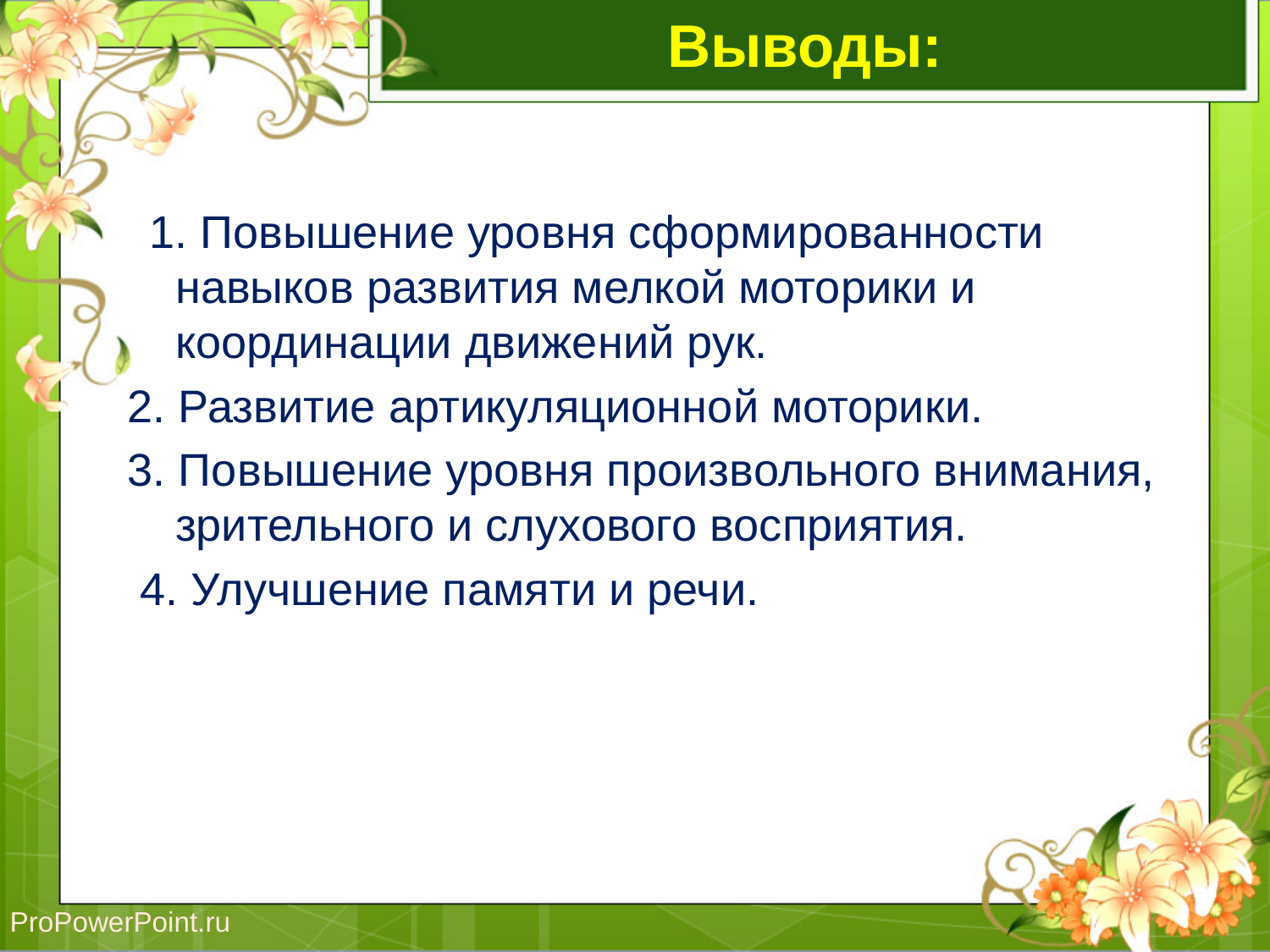

# Выводы:
  1. Повышение уровня сформированности навыков развития мелкой моторики и координации движений рук.
2. Развитие артикуляционной моторики.
3. Повышение уровня произвольного внимания, зрительного и слухового восприятия.
 4. Улучшение памяти и речи.